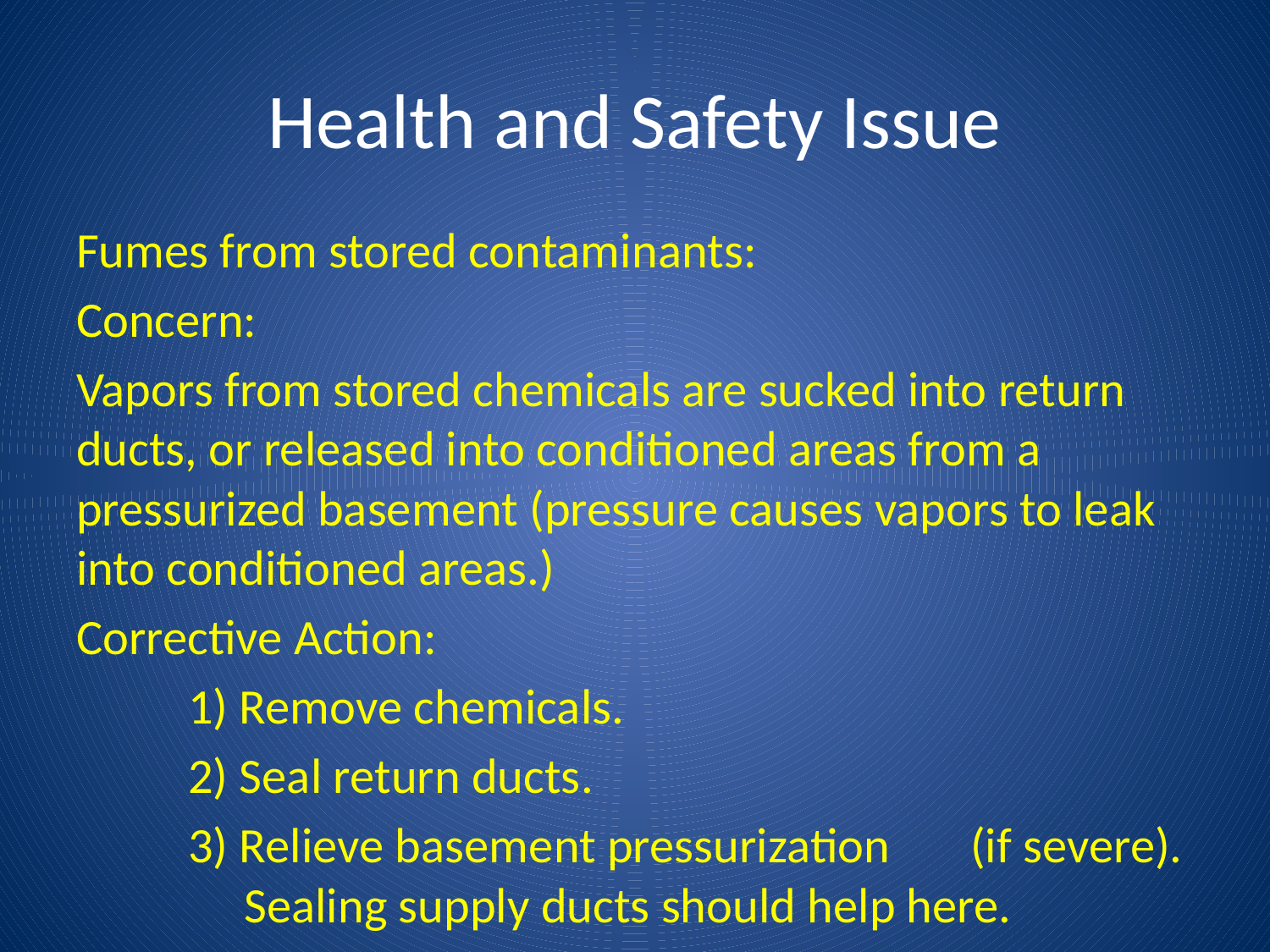

# Health and Safety Issue
Fumes from stored contaminants:
Concern:
Vapors from stored chemicals are sucked into return ducts, or released into conditioned areas from a pressurized basement (pressure causes vapors to leak into conditioned areas.)
Corrective Action:
	1) Remove chemicals.
	2) Seal return ducts.
	3) Relieve basement pressurization 	(if severe). 	     Sealing supply ducts should help here.